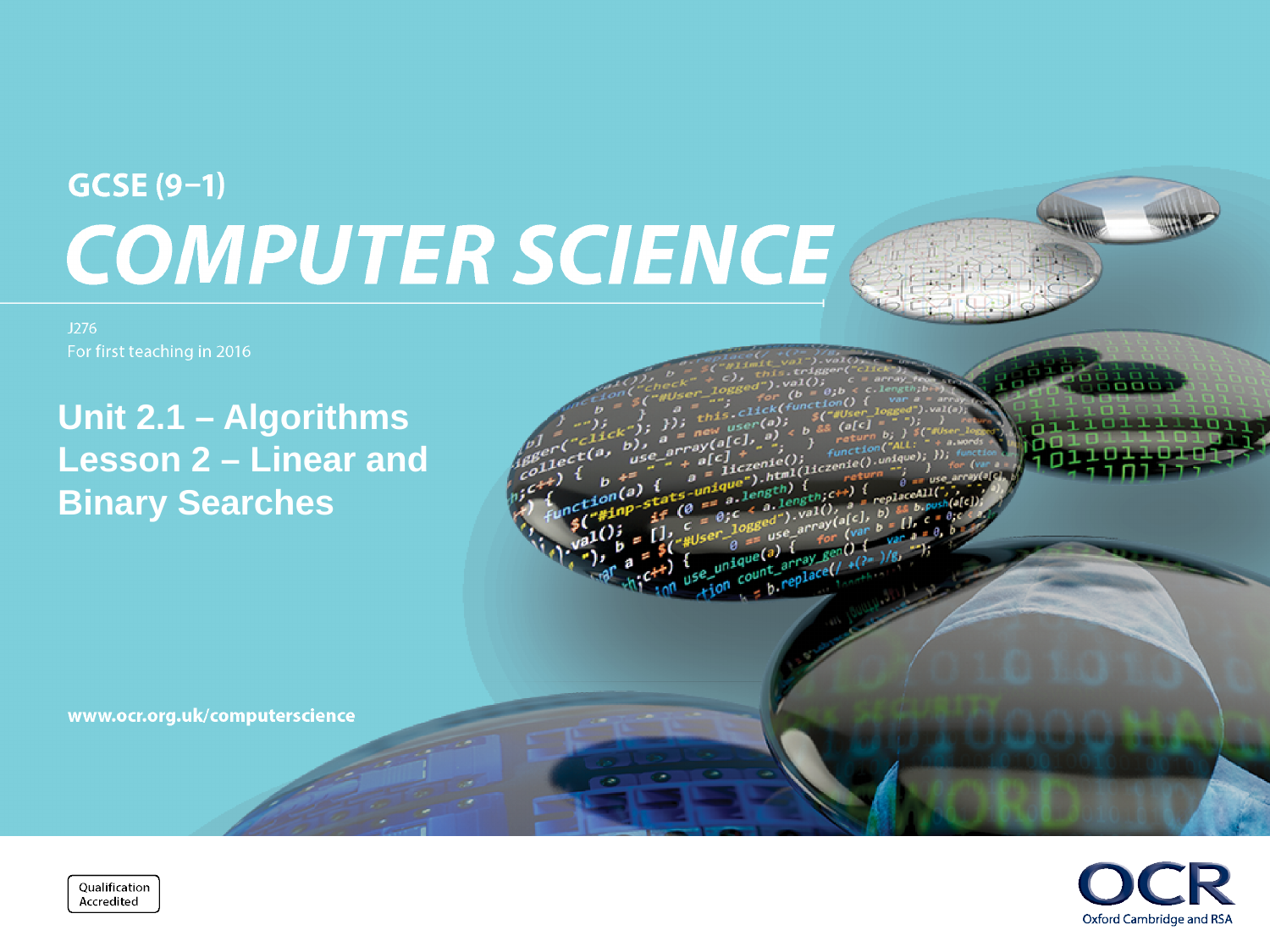

# Unit 2.1 – Algorithms Lesson 2 – Linear and Binary Searches